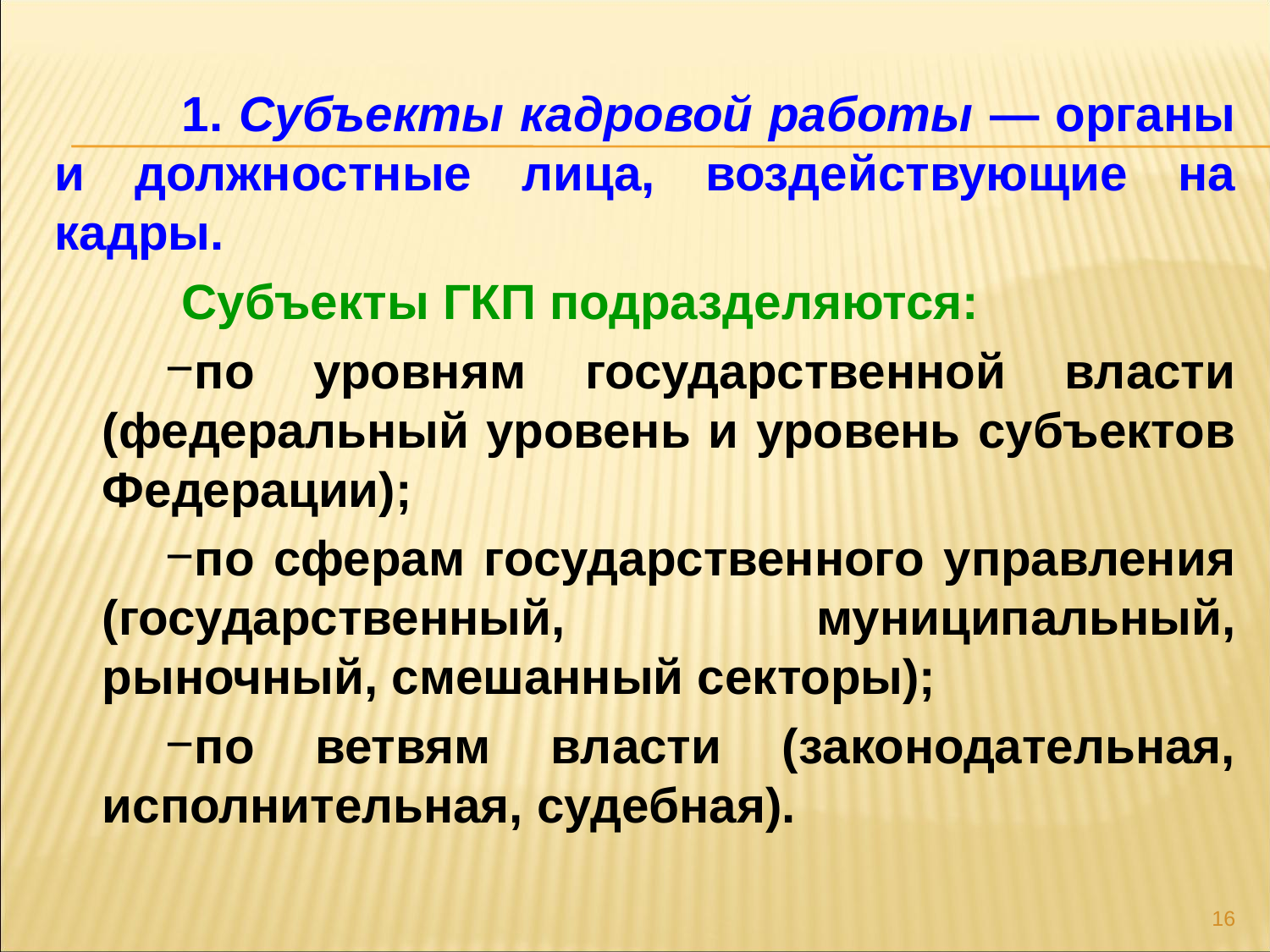

1. Субъекты кадровой работы — органы и должностные лица, воздействующие на кадры.
	Субъекты ГКП подразделяются:
по уровням государственной власти (федеральный уровень и уровень субъектов Федерации);
по сферам государственного управления (государственный, муниципальный, рыночный, смешанный секторы);
по ветвям власти (законодательная, исполнительная, судебная).
16